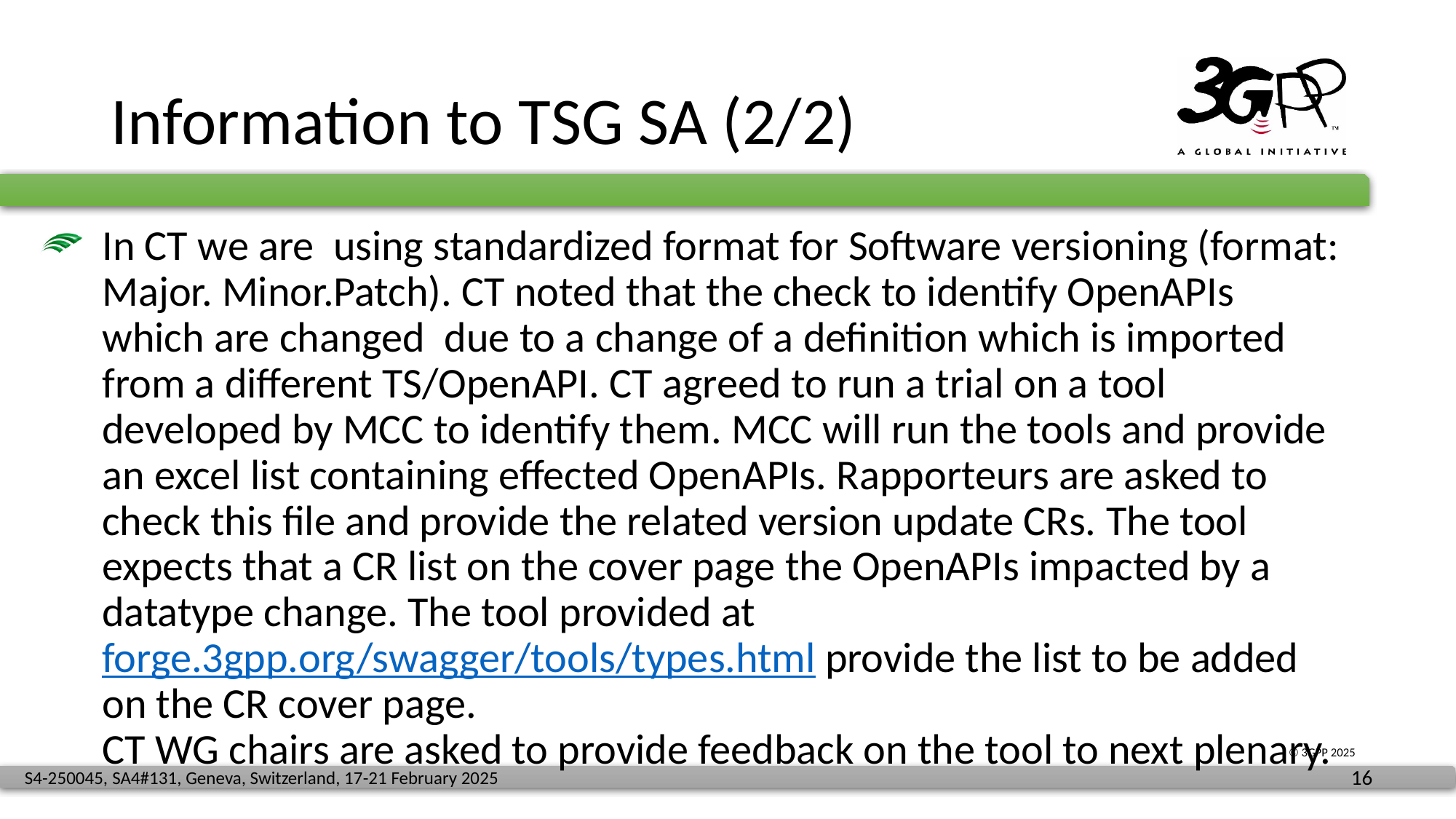

# Information to TSG SA (2/2)
In CT we are  using standardized format for Software versioning (format: Major. Minor.Patch). CT noted that the check to identify OpenAPIs which are changed  due to a change of a definition which is imported from a different TS/OpenAPI. CT agreed to run a trial on a tool developed by MCC to identify them. MCC will run the tools and provide an excel list containing effected OpenAPIs. Rapporteurs are asked to check this file and provide the related version update CRs. The tool expects that a CR list on the cover page the OpenAPIs impacted by a datatype change. The tool provided at forge.3gpp.org/swagger/tools/types.html provide the list to be added on the CR cover page.
CT WG chairs are asked to provide feedback on the tool to next plenary.